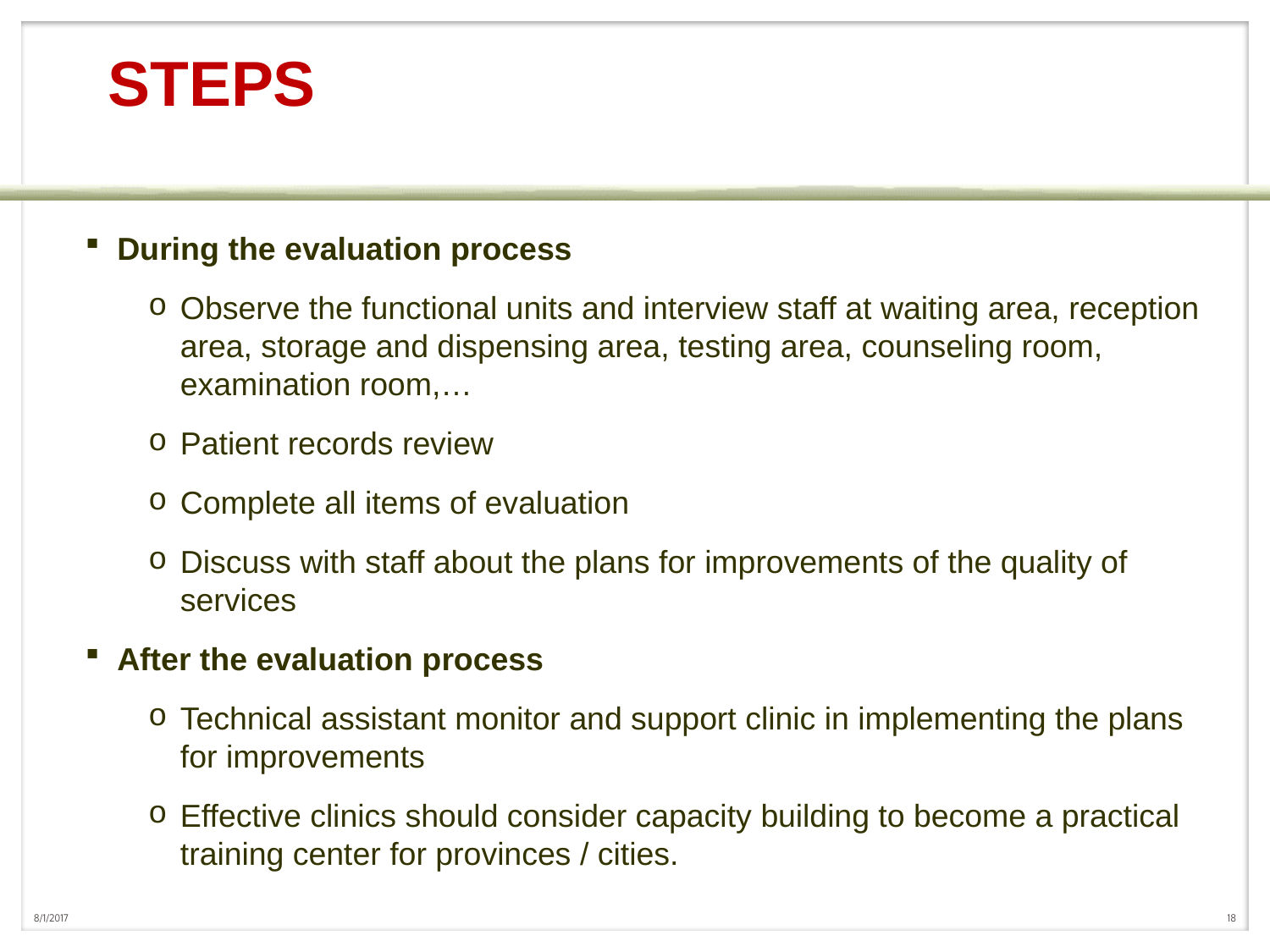

# STEPS
During the evaluation process
Observe the functional units and interview staff at waiting area, reception area, storage and dispensing area, testing area, counseling room, examination room,…
Patient records review
Complete all items of evaluation
Discuss with staff about the plans for improvements of the quality of services
After the evaluation process
Technical assistant monitor and support clinic in implementing the plans for improvements
Effective clinics should consider capacity building to become a practical training center for provinces / cities.

8/1/2017
18